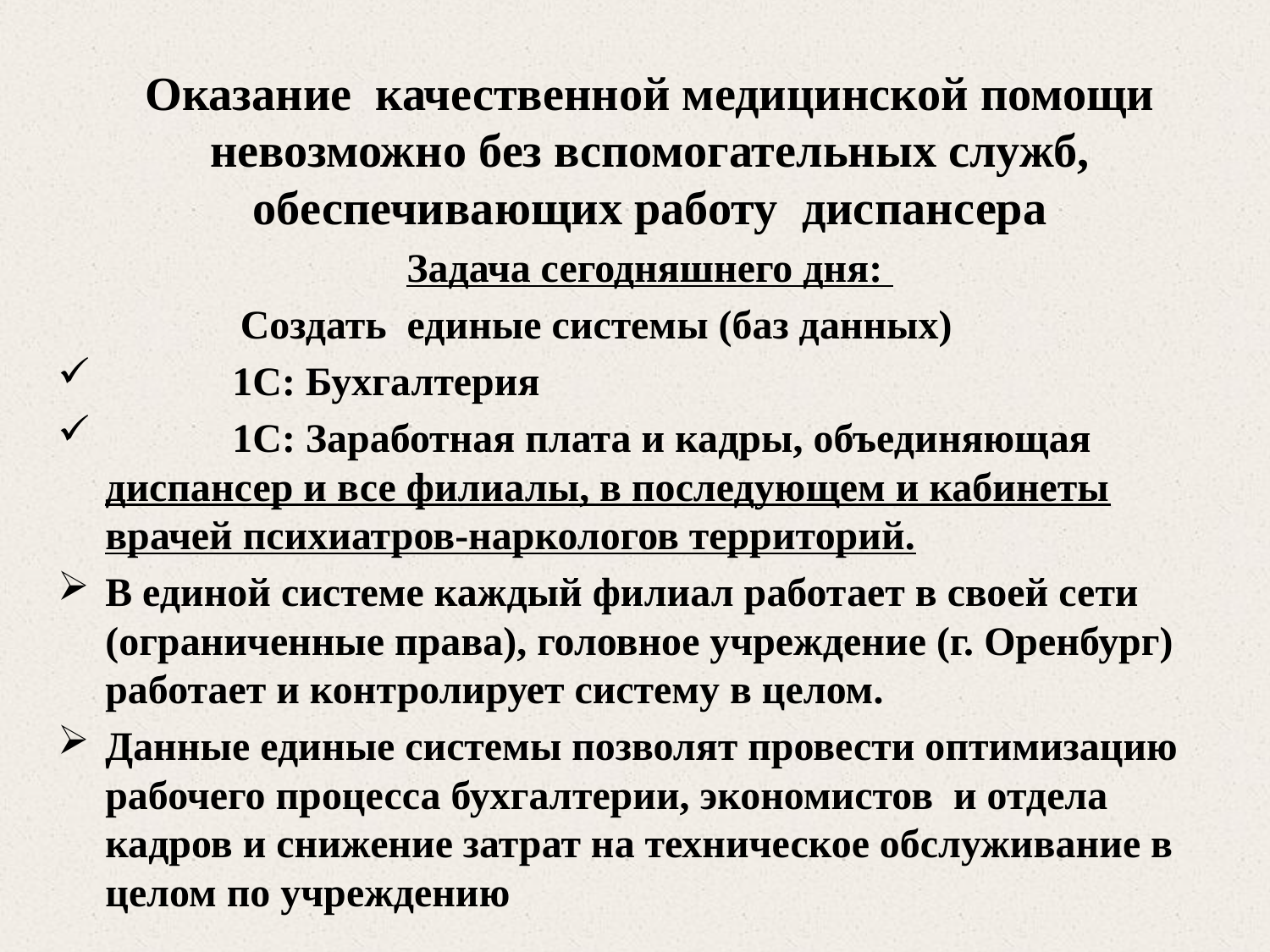

Оказание  качественной медицинской помощи невозможно без вспомогательных служб, обеспечивающих работу  диспансера
Задача сегодняшнего дня:
	Создать  единые системы (баз данных)
	1С: Бухгалтерия
	1С: Заработная плата и кадры, объединяющая  диспансер и все филиалы, в последующем и кабинеты врачей психиатров-наркологов территорий.
В единой системе каждый филиал работает в своей сети (ограниченные права), головное учреждение (г. Оренбург) работает и контролирует систему в целом.
Данные единые системы позволят провести оптимизацию  рабочего процесса бухгалтерии, экономистов  и отдела кадров и снижение затрат на техническое обслуживание в целом по учреждению